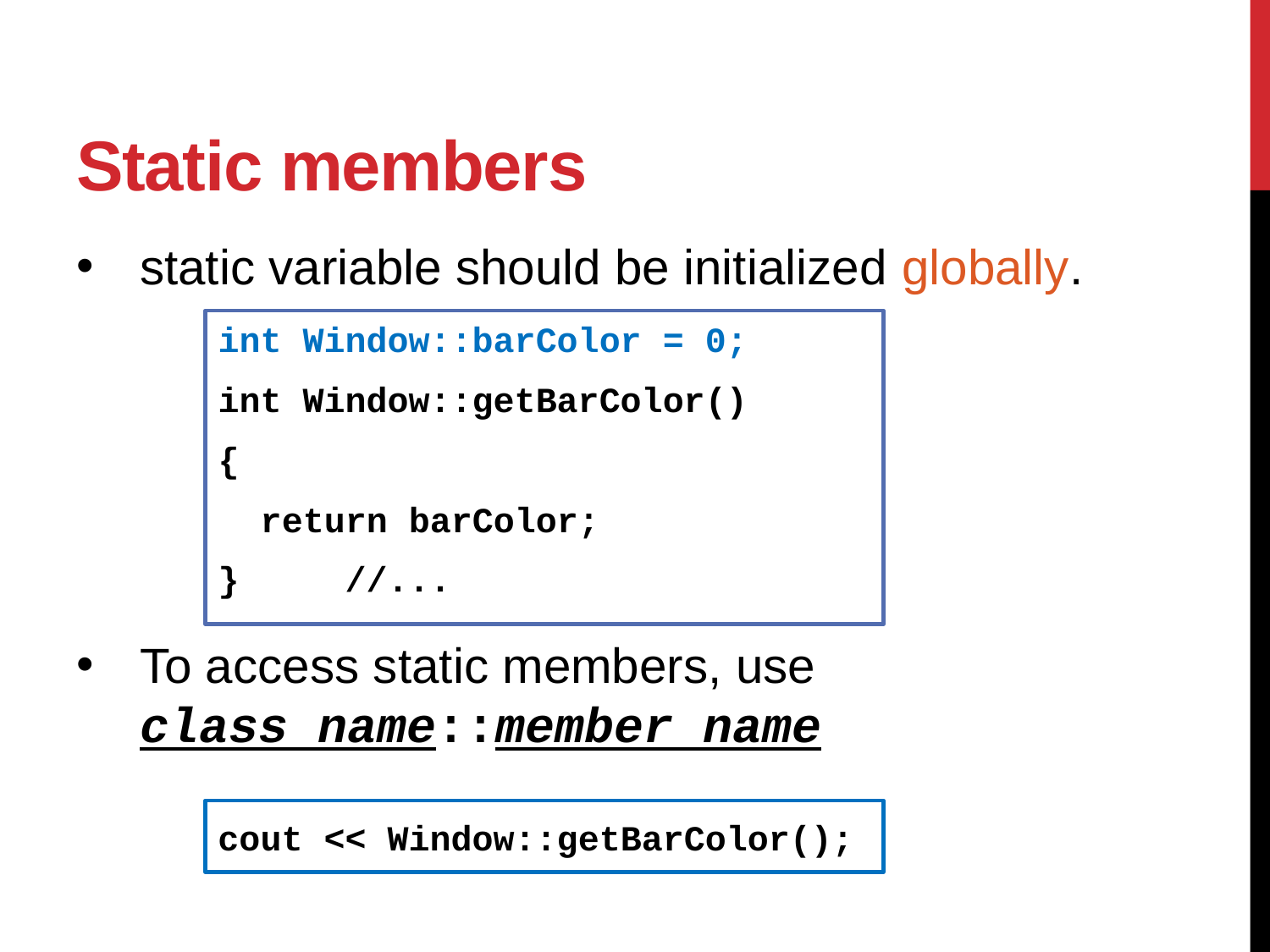

# Static members
static variable should be initialized globally.

To access static members, use
class name::member name
int Window::barColor = 0;
int Window::getBarColor()
{
  return barColor;
}	//...
cout << Window::getBarColor();